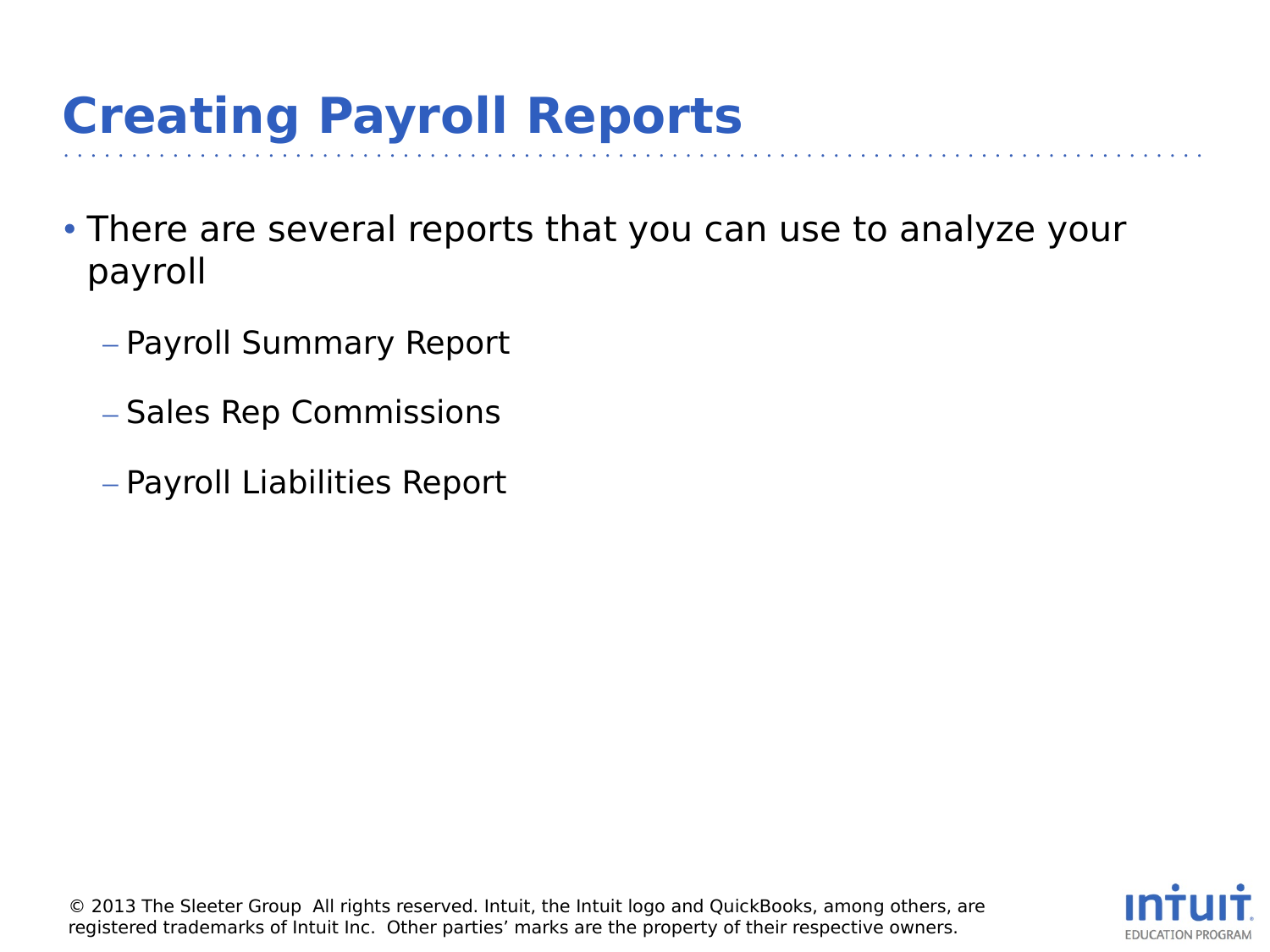

# Creating Payroll Reports
There are several reports that you can use to analyze your payroll
Payroll Summary Report
Sales Rep Commissions
Payroll Liabilities Report